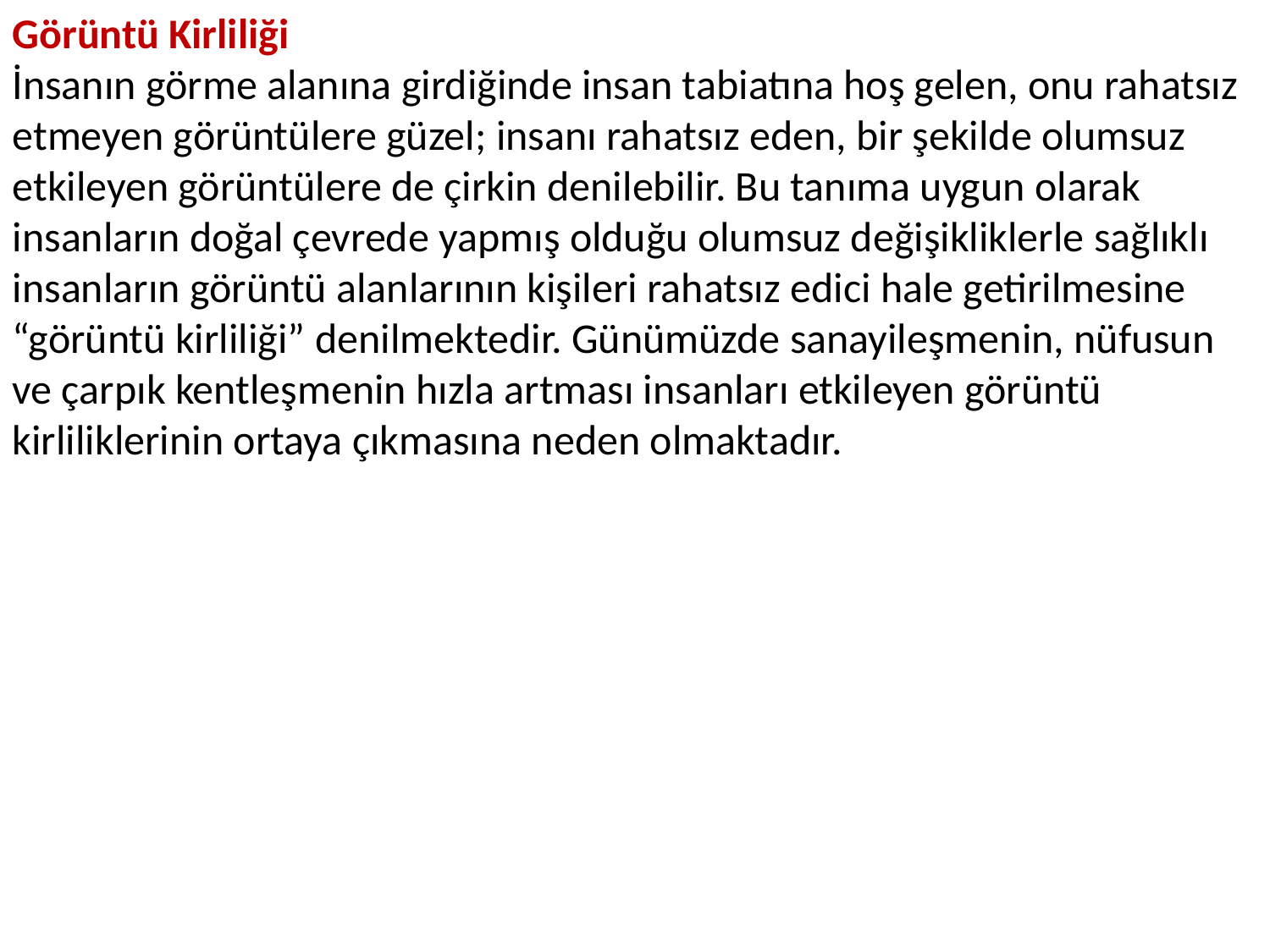

Görüntü Kirliliği
İnsanın görme alanına girdiğinde insan tabiatına hoş gelen, onu rahatsız etmeyen görüntülere güzel; insanı rahatsız eden, bir şekilde olumsuz etkileyen görüntülere de çirkin denilebilir. Bu tanıma uygun olarak insanların doğal çevrede yapmış olduğu olumsuz değişikliklerle sağlıklı insanların görüntü alanlarının kişileri rahatsız edici hale getirilmesine “görüntü kirliliği” denilmektedir. Günümüzde sanayileşmenin, nüfusun ve çarpık kentleşmenin hızla artması insanları etkileyen görüntü kirliliklerinin ortaya çıkmasına neden olmaktadır.